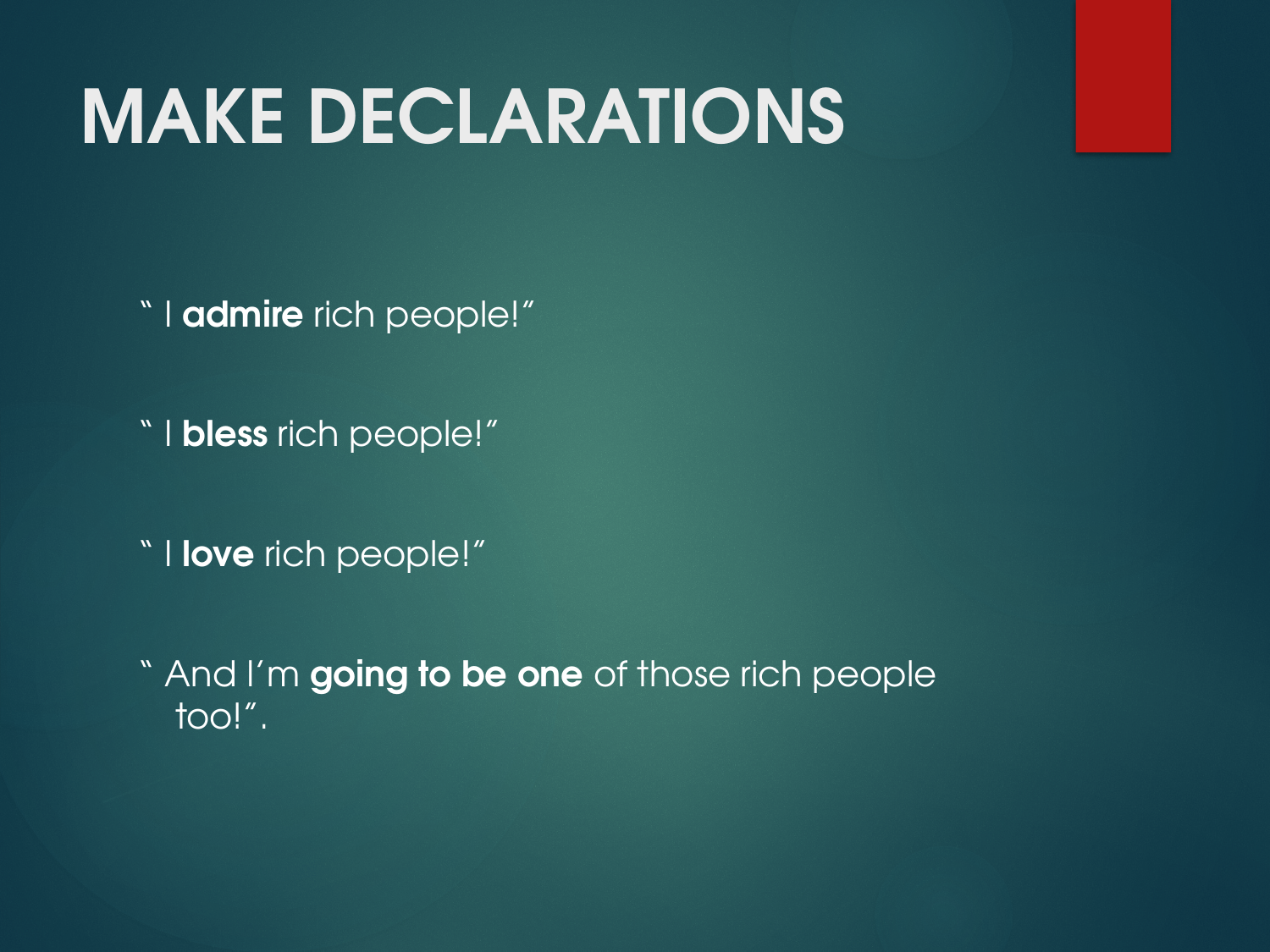

# MAKE DECLARATIONS
 “ I admire rich people!”

 “ I bless rich people!”

 “ I love rich people!”

 “ And I’m going to be one of those rich people too!”.